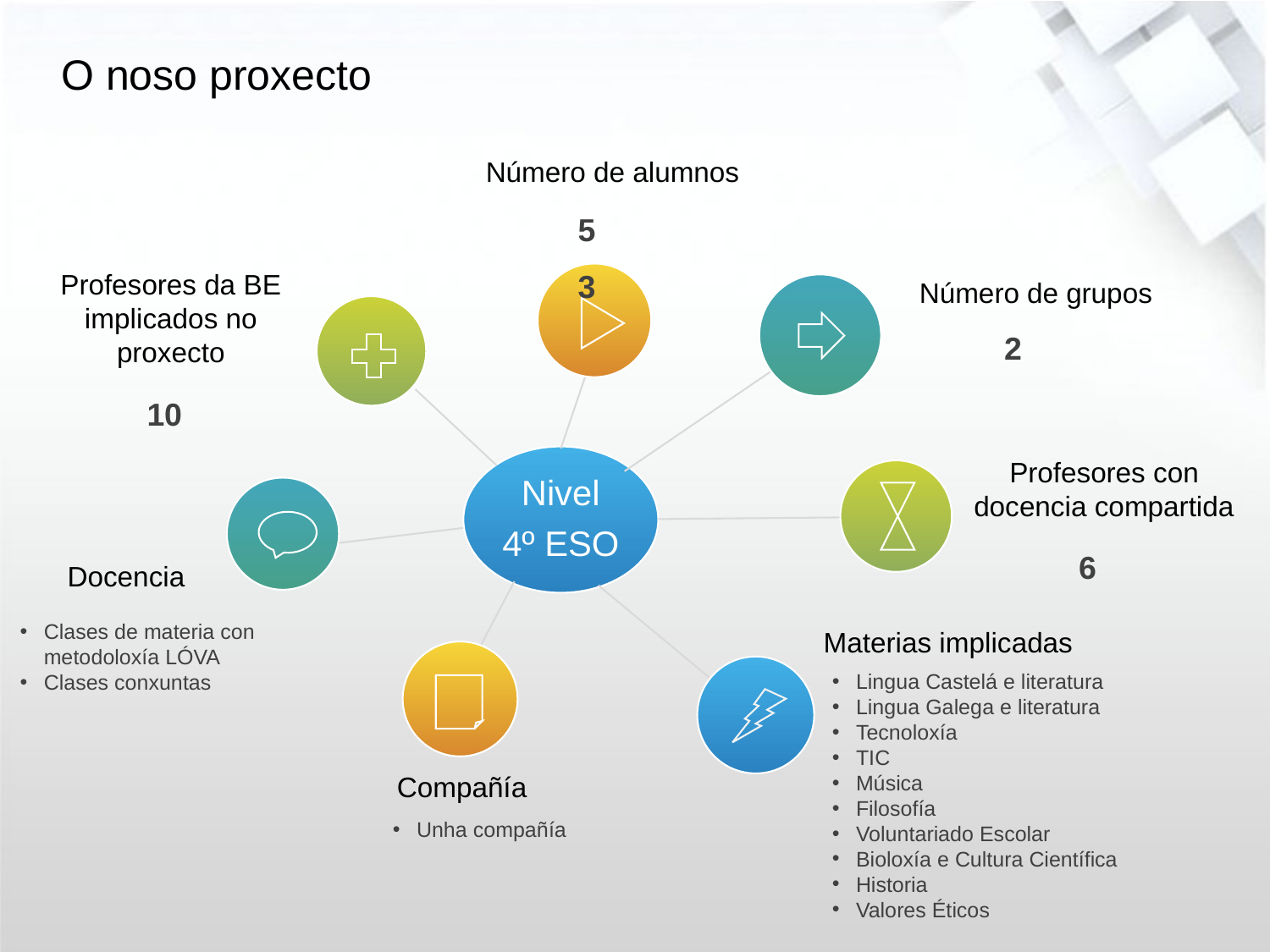

O noso proxecto

Número de alumnos
53
Profesores da BE implicados no proxecto

Nivel
4º ESO

Número de grupos
2
10
Profesores con docencia compartida
6
Docencia
Clases de materia con metodoloxía LÓVA
Clases conxuntas
Materias implicadas
Lingua Castelá e literatura
Lingua Galega e literatura
Tecnoloxía
TIC
Música
Filosofía
Voluntariado Escolar
Bioloxía e Cultura Científica
Historia
Valores Éticos

Compañía
Unha compañía